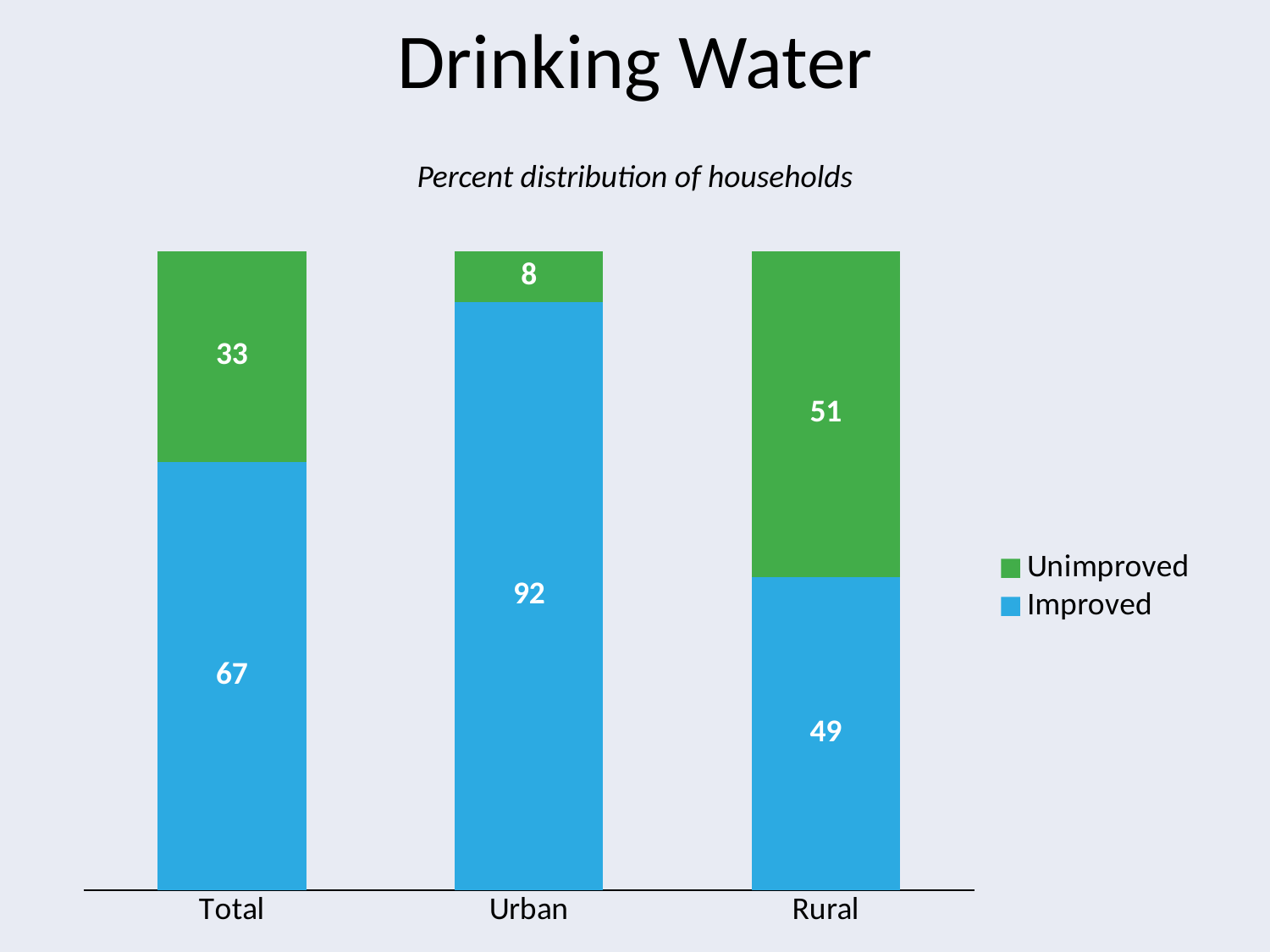

# Drinking Water
Percent distribution of households

### Chart

| Category | Improved | Unimproved |
|---|---|---|
| Total | 67.0 | 33.0 |
| Urban | 92.0 | 8.0 |
| Rural | 49.0 | 51.0 |